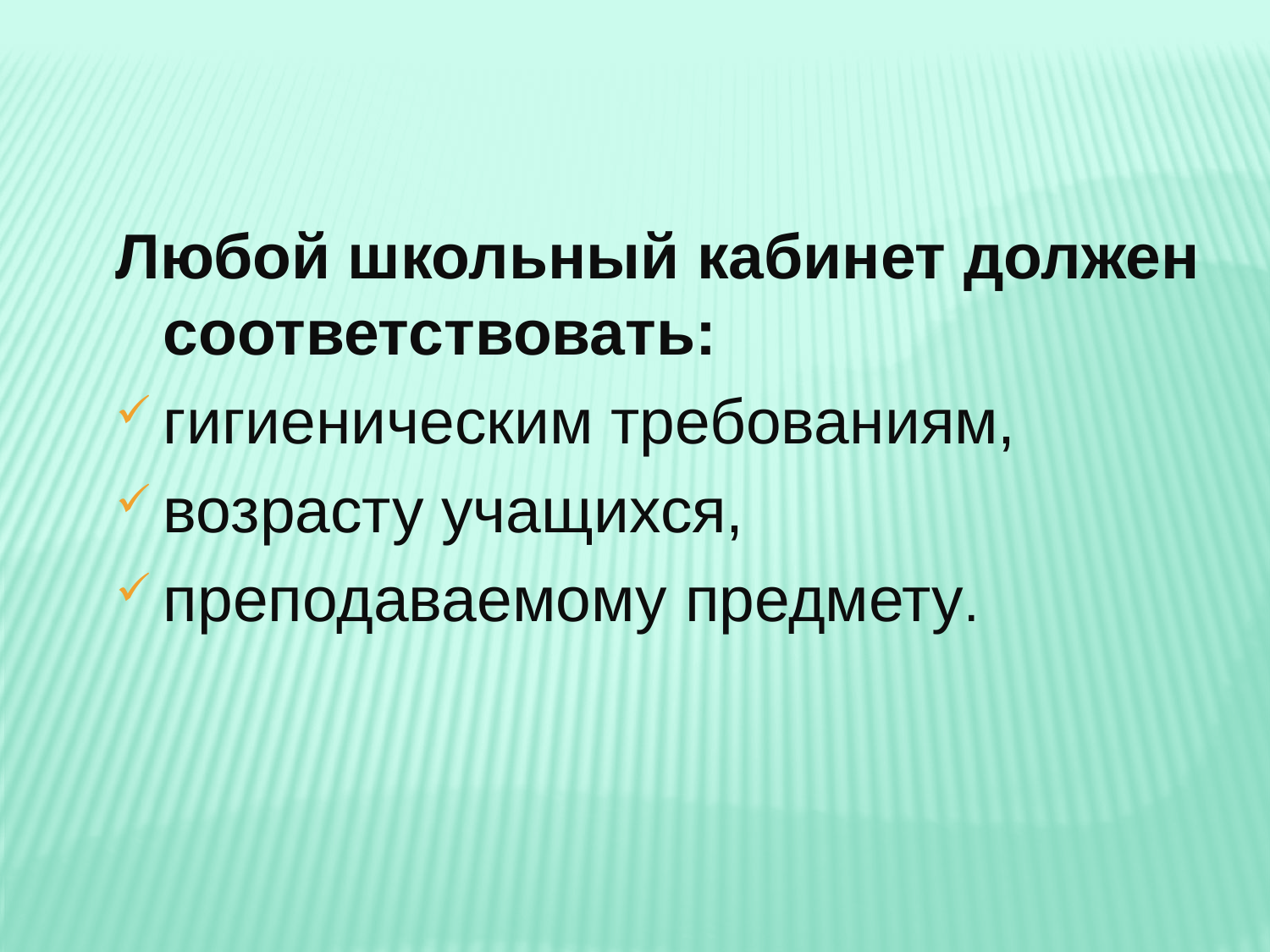

Любой школьный кабинет должен соответствовать:
гигиеническим требованиям,
возрасту учащихся,
преподаваемому предмету.